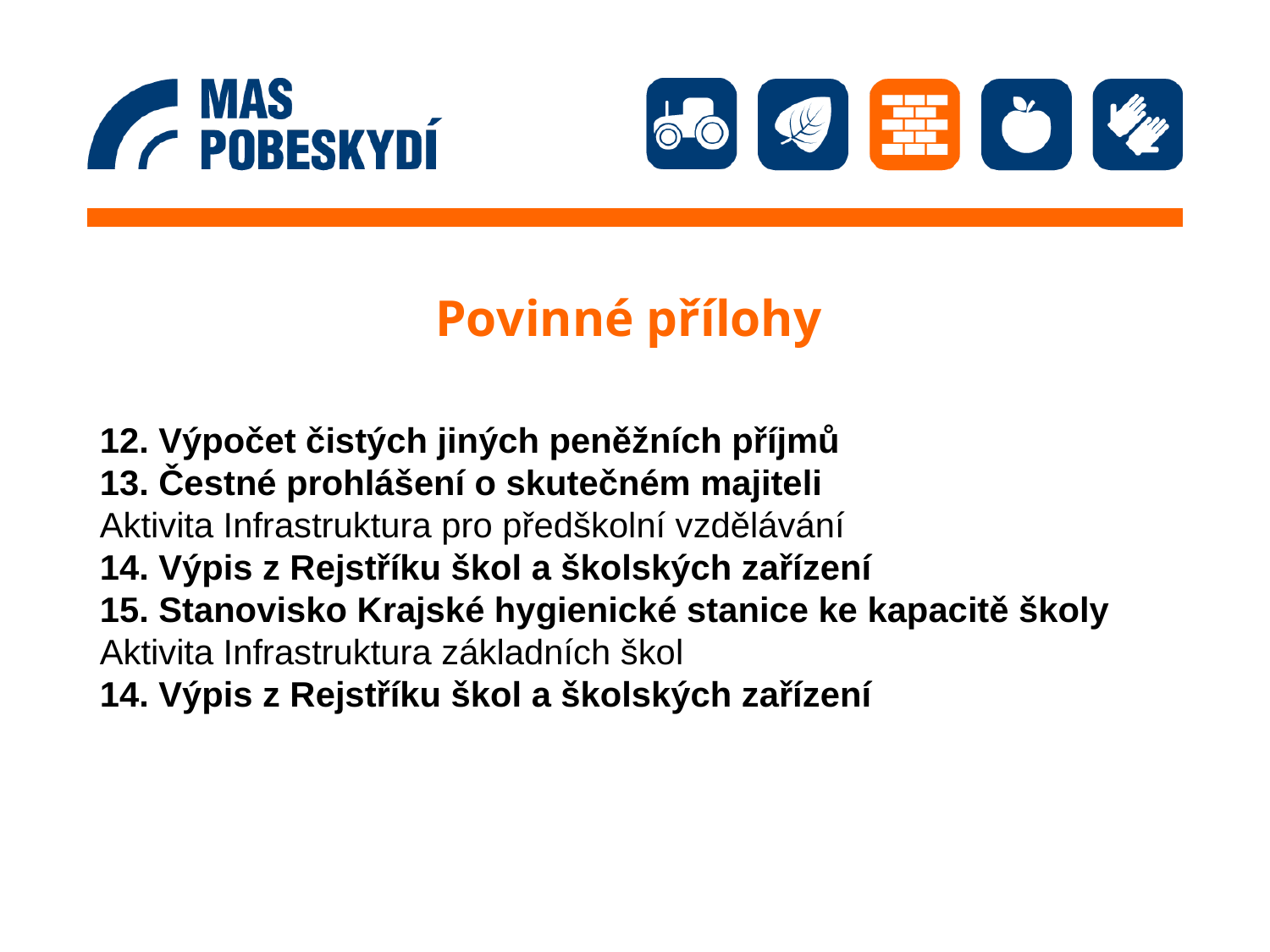

# Povinné přílohy
12. Výpočet čistých jiných peněžních příjmů
13. Čestné prohlášení o skutečném majiteli
Aktivita Infrastruktura pro předškolní vzdělávání
14. Výpis z Rejstříku škol a školských zařízení
15. Stanovisko Krajské hygienické stanice ke kapacitě školy
Aktivita Infrastruktura základních škol
14. Výpis z Rejstříku škol a školských zařízení